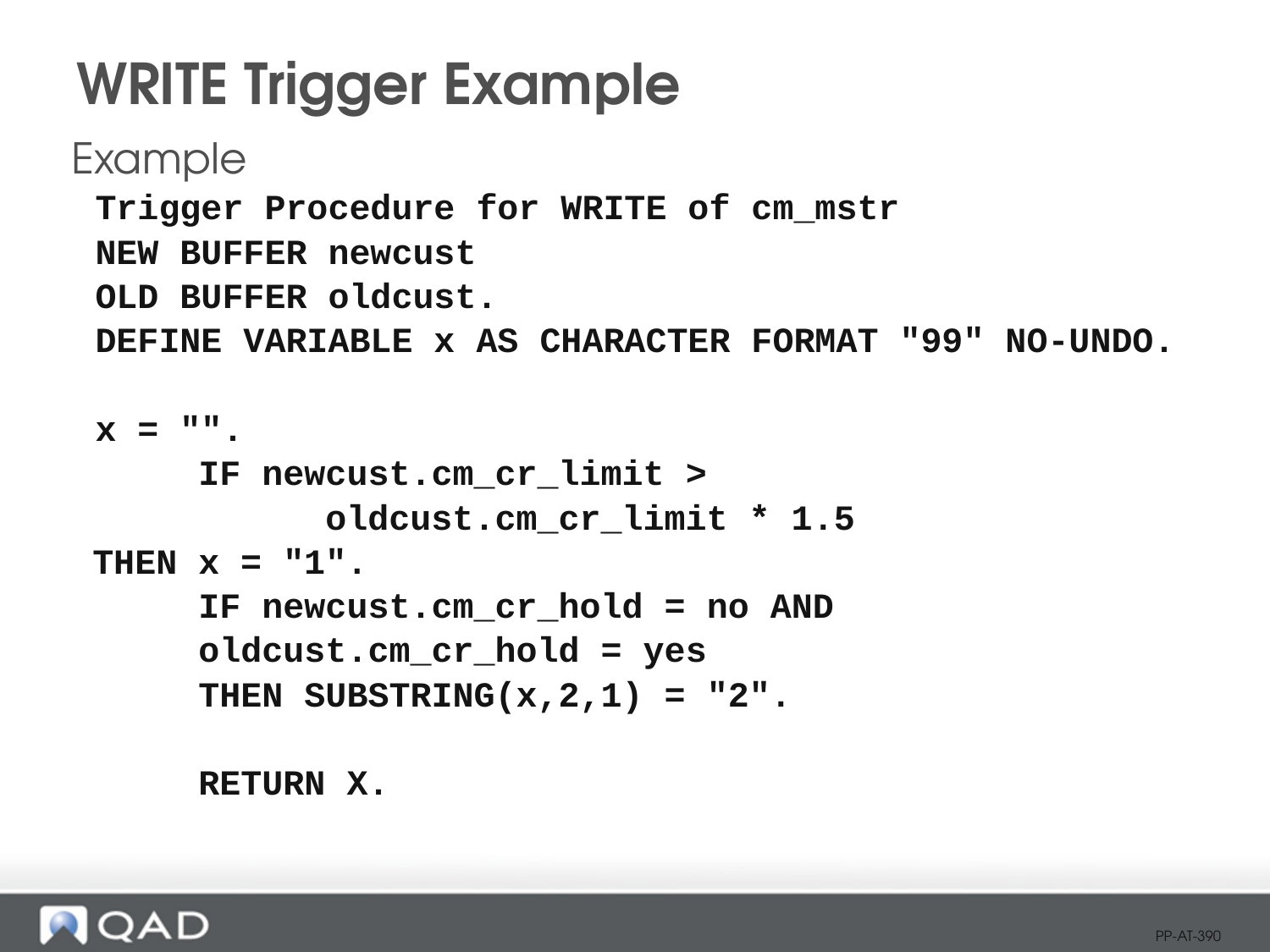

# WRITE Trigger Example
	Example
Trigger Procedure for WRITE of cm_mstr
NEW BUFFER newcust
OLD BUFFER oldcust.
DEFINE VARIABLE x AS CHARACTER FORMAT "99" NO-UNDO.

x = "".
		IF newcust.cm_cr_limit >
			oldcust.cm_cr_limit * 1.5
	 THEN x = "1".
		IF newcust.cm_cr_hold = no AND
	   	oldcust.cm_cr_hold = yes
		THEN SUBSTRING(x,2,1) = "2".

		RETURN X.
PP-AT-390